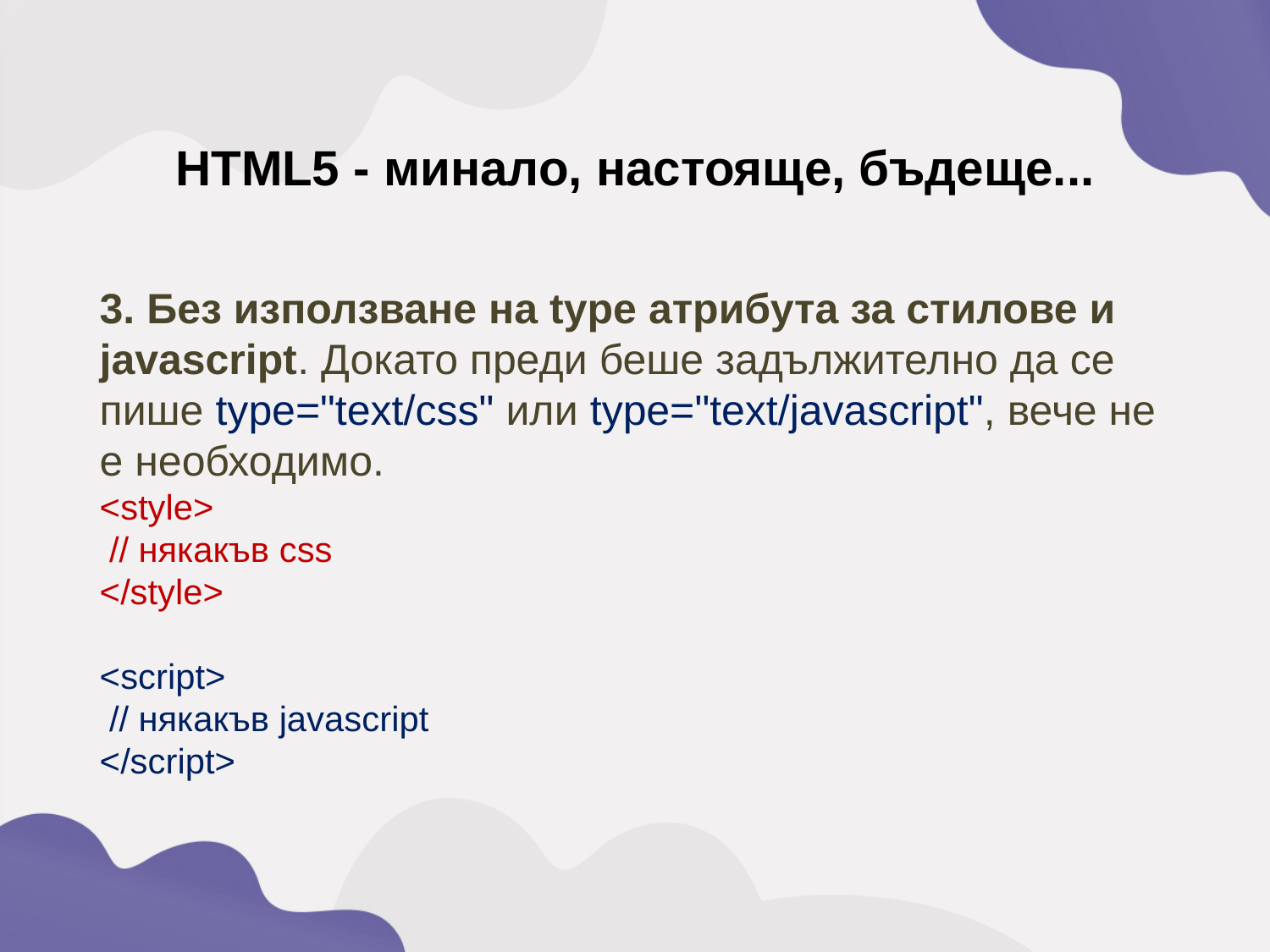

HTML5 - минало, настояще, бъдеще...
3. Без използване на type атрибута за стилове и javascript. Докато преди беше задължително да се пише type="text/css" или type="text/javascript", вече не е неoбходимо.
<style>
 // някакъв css
</style>
<script>
 // някакъв javascript
</script>